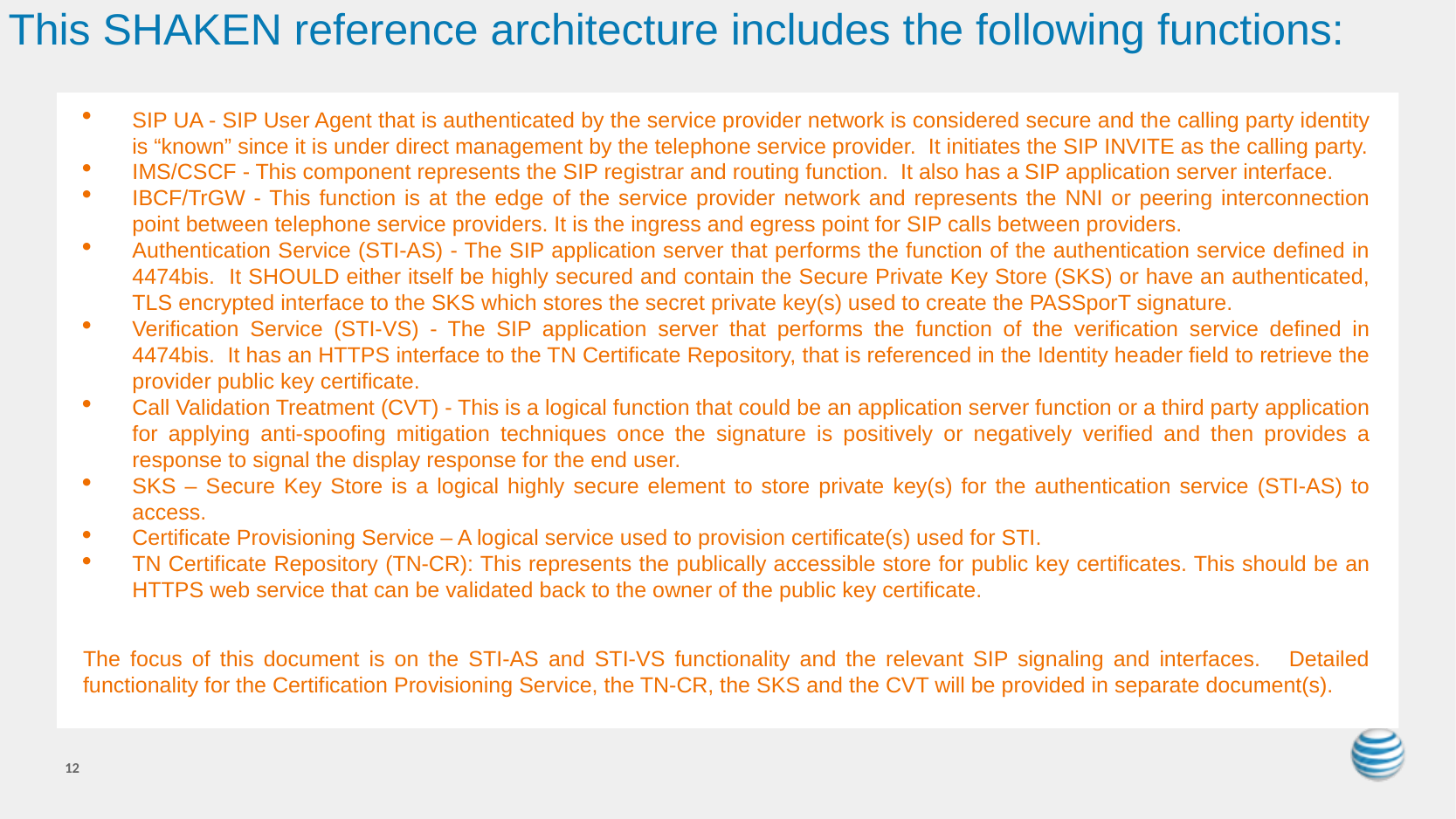

# This SHAKEN reference architecture includes the following functions:
SIP UA - SIP User Agent that is authenticated by the service provider network is considered secure and the calling party identity is “known” since it is under direct management by the telephone service provider.  It initiates the SIP INVITE as the calling party.
IMS/CSCF - This component represents the SIP registrar and routing function.  It also has a SIP application server interface.
IBCF/TrGW - This function is at the edge of the service provider network and represents the NNI or peering interconnection point between telephone service providers. It is the ingress and egress point for SIP calls between providers.
Authentication Service (STI-AS) - The SIP application server that performs the function of the authentication service defined in 4474bis.  It SHOULD either itself be highly secured and contain the Secure Private Key Store (SKS) or have an authenticated, TLS encrypted interface to the SKS which stores the secret private key(s) used to create the PASSporT signature.
Verification Service (STI-VS) - The SIP application server that performs the function of the verification service defined in 4474bis.  It has an HTTPS interface to the TN Certificate Repository, that is referenced in the Identity header field to retrieve the provider public key certificate.
Call Validation Treatment (CVT) - This is a logical function that could be an application server function or a third party application for applying anti-spoofing mitigation techniques once the signature is positively or negatively verified and then provides a response to signal the display response for the end user.
SKS – Secure Key Store is a logical highly secure element to store private key(s) for the authentication service (STI-AS) to access.
Certificate Provisioning Service – A logical service used to provision certificate(s) used for STI.
TN Certificate Repository (TN-CR): This represents the publically accessible store for public key certificates. This should be an HTTPS web service that can be validated back to the owner of the public key certificate.

The focus of this document is on the STI-AS and STI-VS functionality and the relevant SIP signaling and interfaces.   Detailed functionality for the Certification Provisioning Service, the TN-CR, the SKS and the CVT will be provided in separate document(s).

12